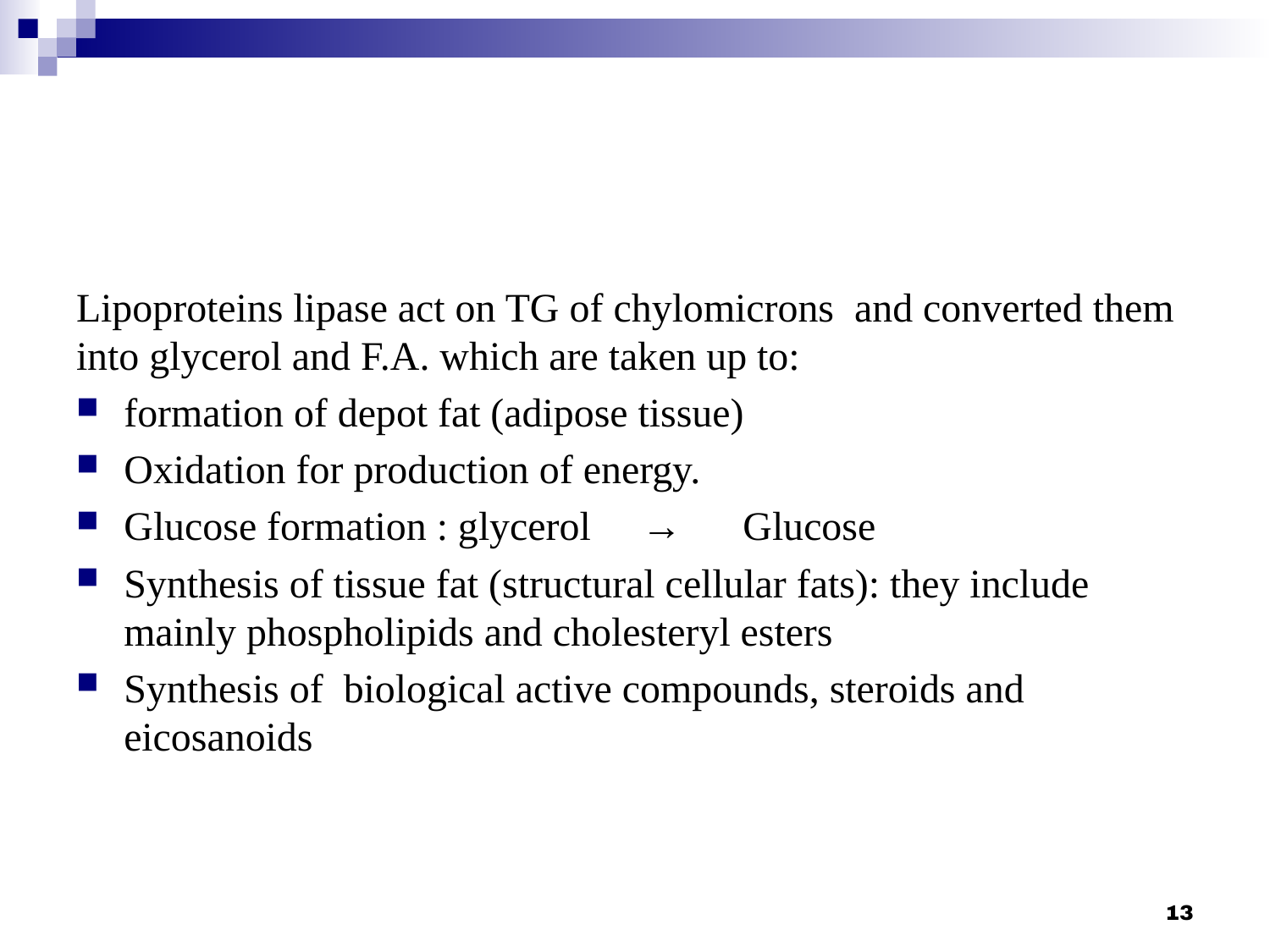

#
Lipoproteins lipase act on TG of chylomicrons  and converted them into glycerol and F.A. which are taken up to:
formation of depot fat (adipose tissue)
Oxidation for production of energy.
Glucose formation : glycerol     →      Glucose
Synthesis of tissue fat (structural cellular fats): they include mainly phospholipids and cholesteryl esters
Synthesis of  biological active compounds, steroids and eicosanoids

13